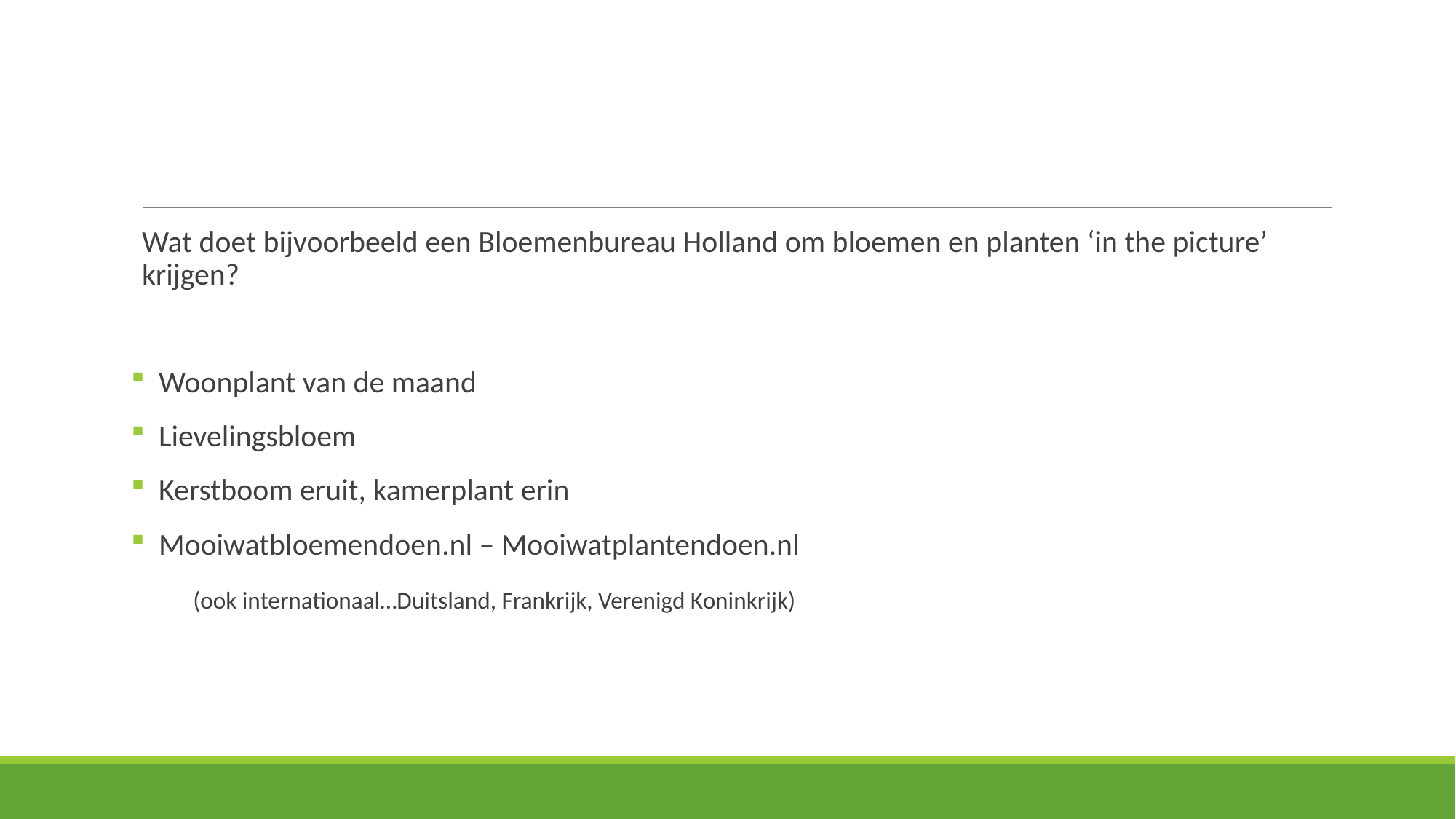

#
Wat doet bijvoorbeeld een Bloemenbureau Holland om bloemen en planten ‘in the picture’ krijgen?

  Woonplant van de maand
  Lievelingsbloem
  Kerstboom eruit, kamerplant erin
  Mooiwatbloemendoen.nl – Mooiwatplantendoen.nl
         (ook internationaal…Duitsland, Frankrijk, Verenigd Koninkrijk)